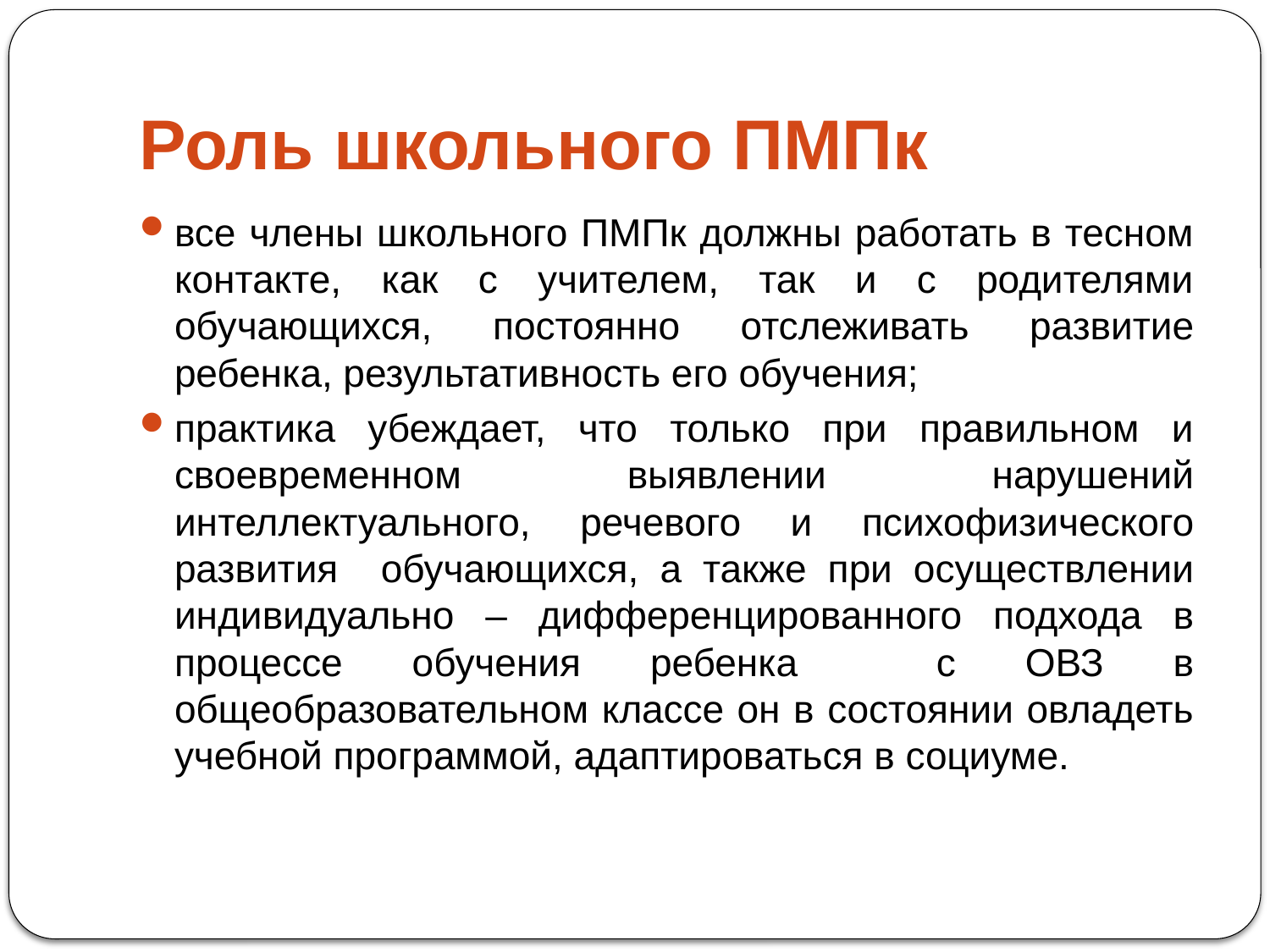

# Роль школьного ПМПк
все члены школьного ПМПк должны работать в тесном контакте, как с учителем, так и с родителями обучающихся, постоянно отслеживать развитие ребенка, результативность его обучения;
практика убеждает, что только при правильном и своевременном выявлении нарушений интеллектуального, речевого и психофизического развития  обучающихся, а также при осуществлении индивидуально – дифференцированного подхода в процессе обучения ребенка  с ОВЗ в общеобразовательном классе он в состоянии овладеть учебной программой, адаптироваться в социуме.